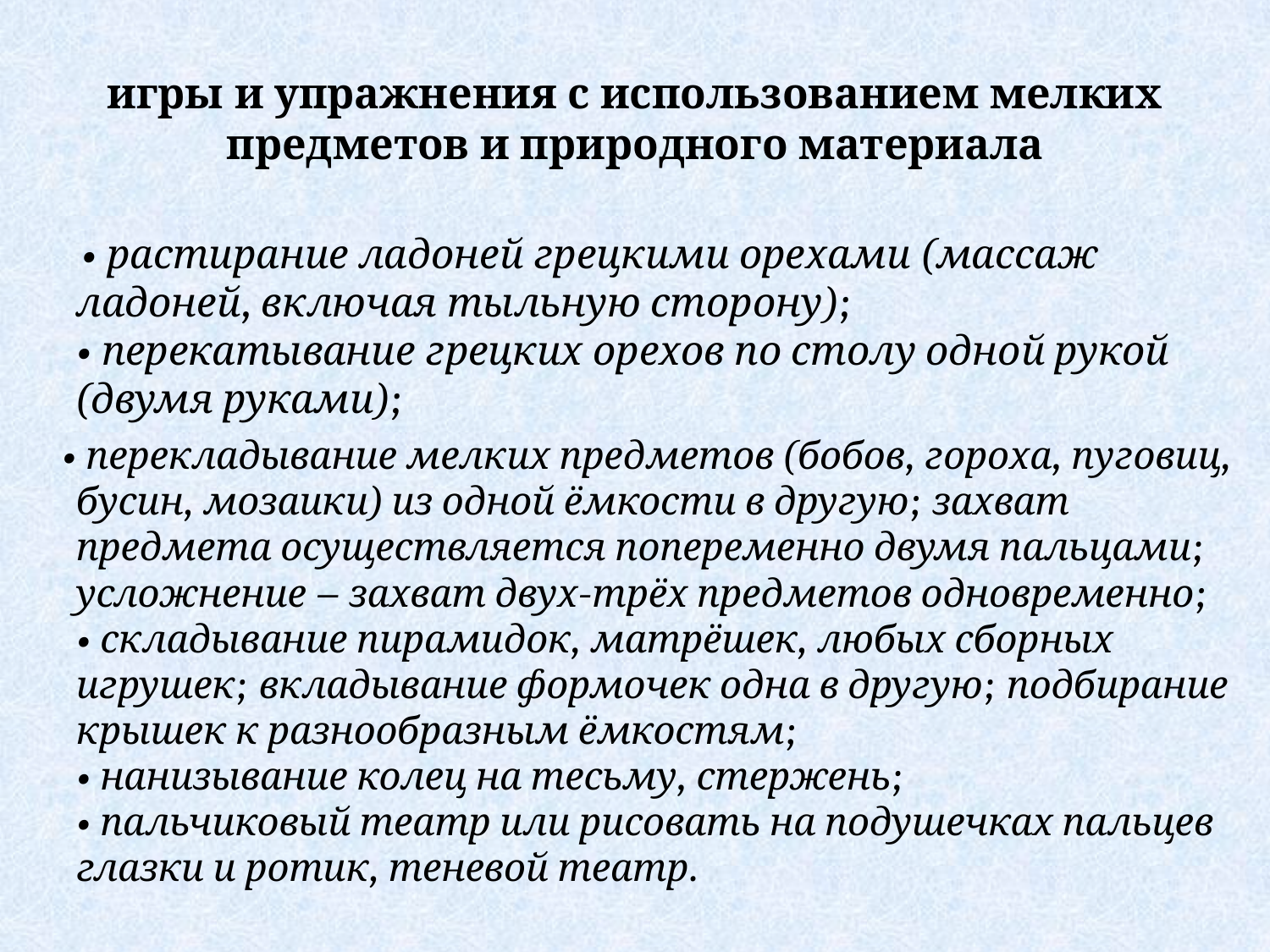

# игры и упражнения с использованием мелких предметов и природного материала
     • растирание ладоней грецкими орехами (массаж ладоней, включая тыльную сторону); 
• перекатывание грецких орехов по столу одной рукой (двумя руками);
   • перекладывание мелких предметов (бобов, гороха, пуговиц, бусин, мозаики) из одной ёмкости в другую; захват предмета осуществляется попеременно двумя пальцами; усложнение – захват двух-трёх предметов одновременно; 
• складывание пирамидок, матрёшек, любых сборных игрушек; вкладывание формочек одна в другую; подбирание крышек к разнообразным ёмкостям; 
• нанизывание колец на тесьму, стержень; 
• пальчиковый театр или рисовать на подушечках пальцев глазки и ротик, теневой театр.